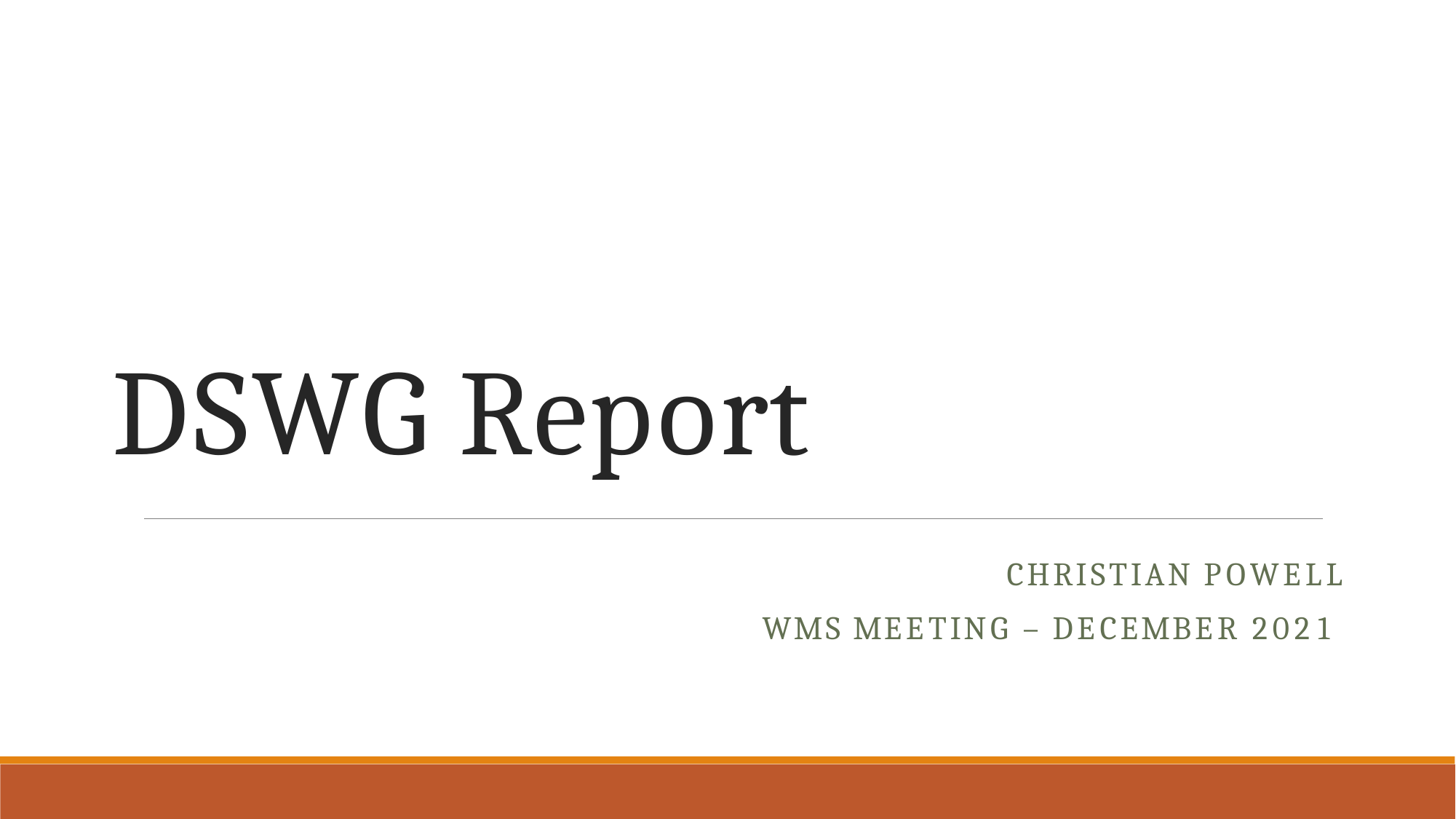

# DSWG Report
Christian powell
WMS Meeting – December 2021